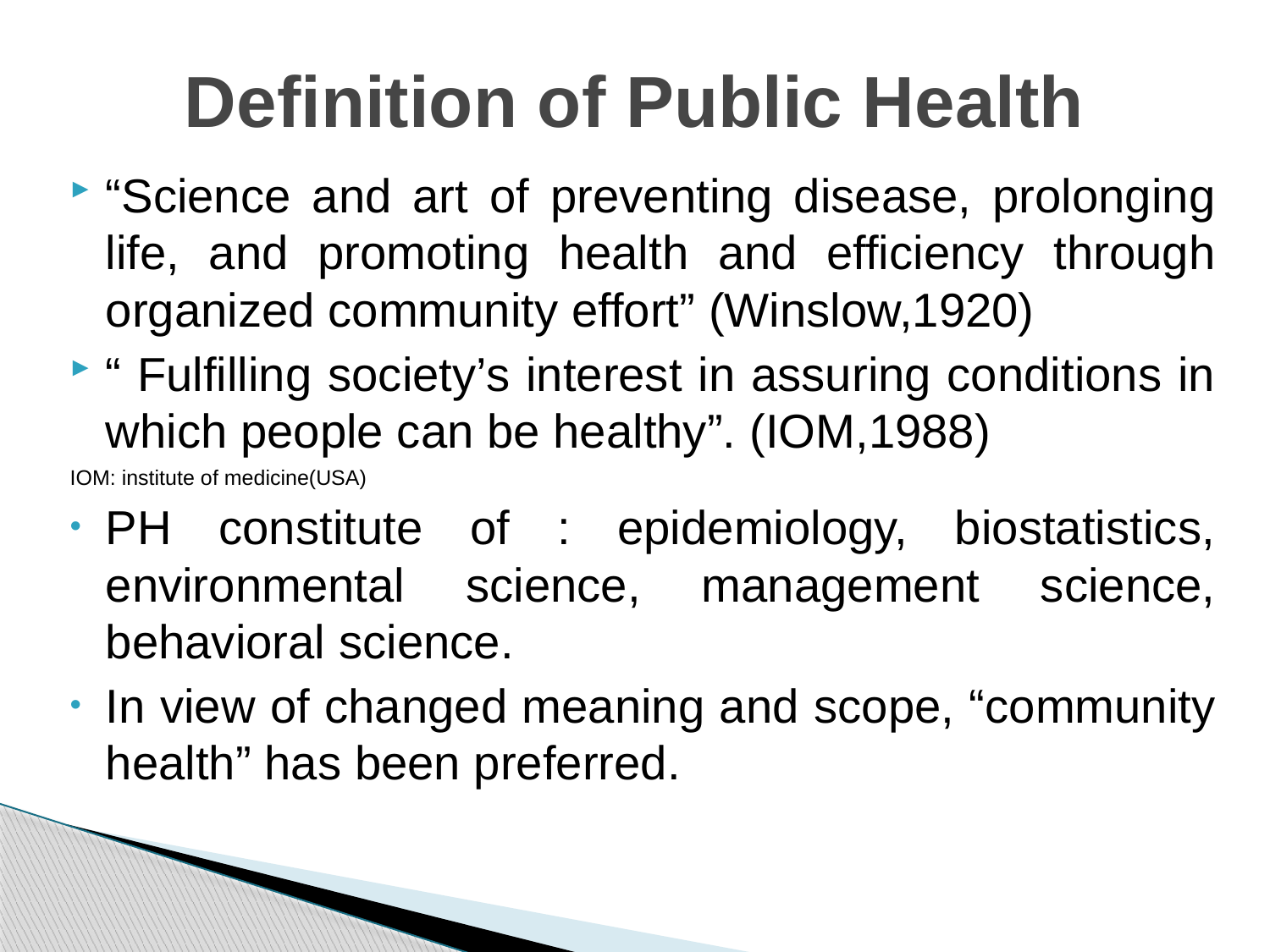

# Definition of Public Health
“Science and art of preventing disease, prolonging life, and promoting health and efficiency through organized community effort” (Winslow,1920)
“ Fulfilling society’s interest in assuring conditions in which people can be healthy”. (IOM,1988)
IOM: institute of medicine(USA)
PH constitute of : epidemiology, biostatistics, environmental science, management science, behavioral science.
In view of changed meaning and scope, “community health” has been preferred.